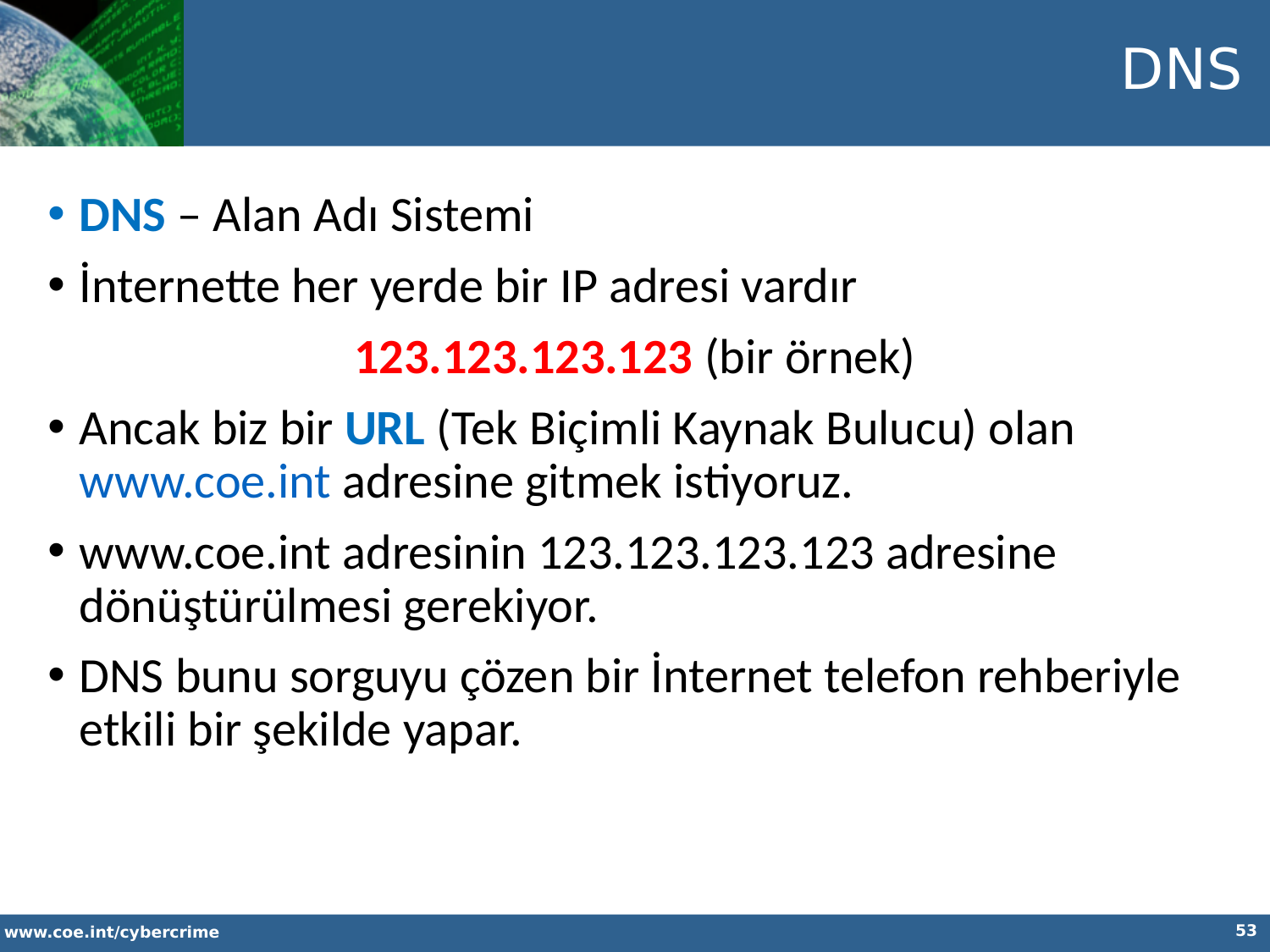

DNS
DNS – Alan Adı Sistemi
İnternette her yerde bir IP adresi vardır
123.123.123.123 (bir örnek)
Ancak biz bir URL (Tek Biçimli Kaynak Bulucu) olan www.coe.int adresine gitmek istiyoruz.
www.coe.int adresinin 123.123.123.123 adresine dönüştürülmesi gerekiyor.
DNS bunu sorguyu çözen bir İnternet telefon rehberiyle etkili bir şekilde yapar.